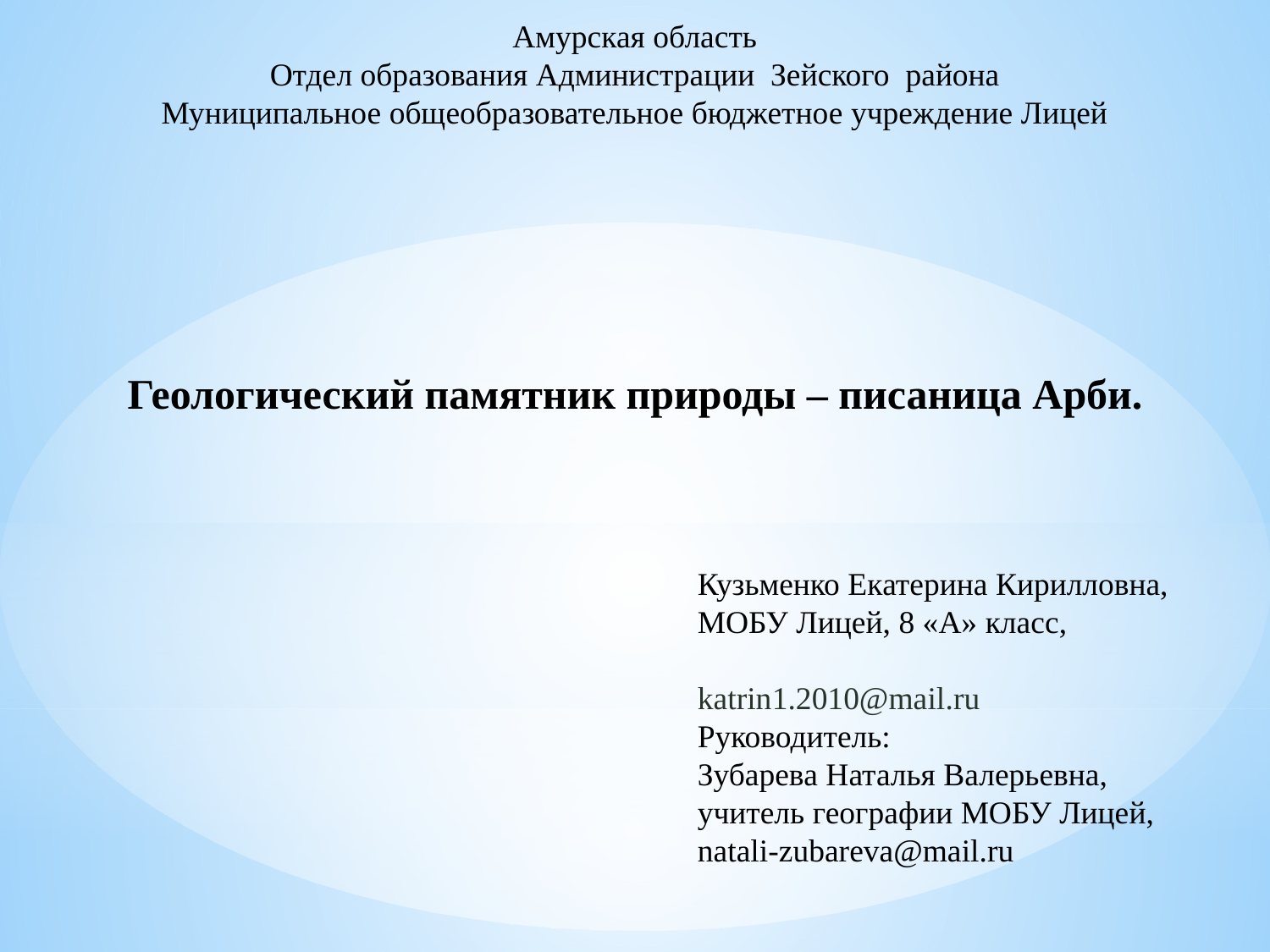

Амурская область
Отдел образования Администрации  Зейского  района
Муниципальное общеобразовательное бюджетное учреждение Лицей
Геологический памятник природы – писаница Арби.

Кузьменко Екатерина Кирилловна,
МОБУ Лицей, 8 «А» класс,
katrin1.2010@mail.ru
Руководитель:
Зубарева Наталья Валерьевна,
учитель географии МОБУ Лицей,
natali-zubareva@mail.ru